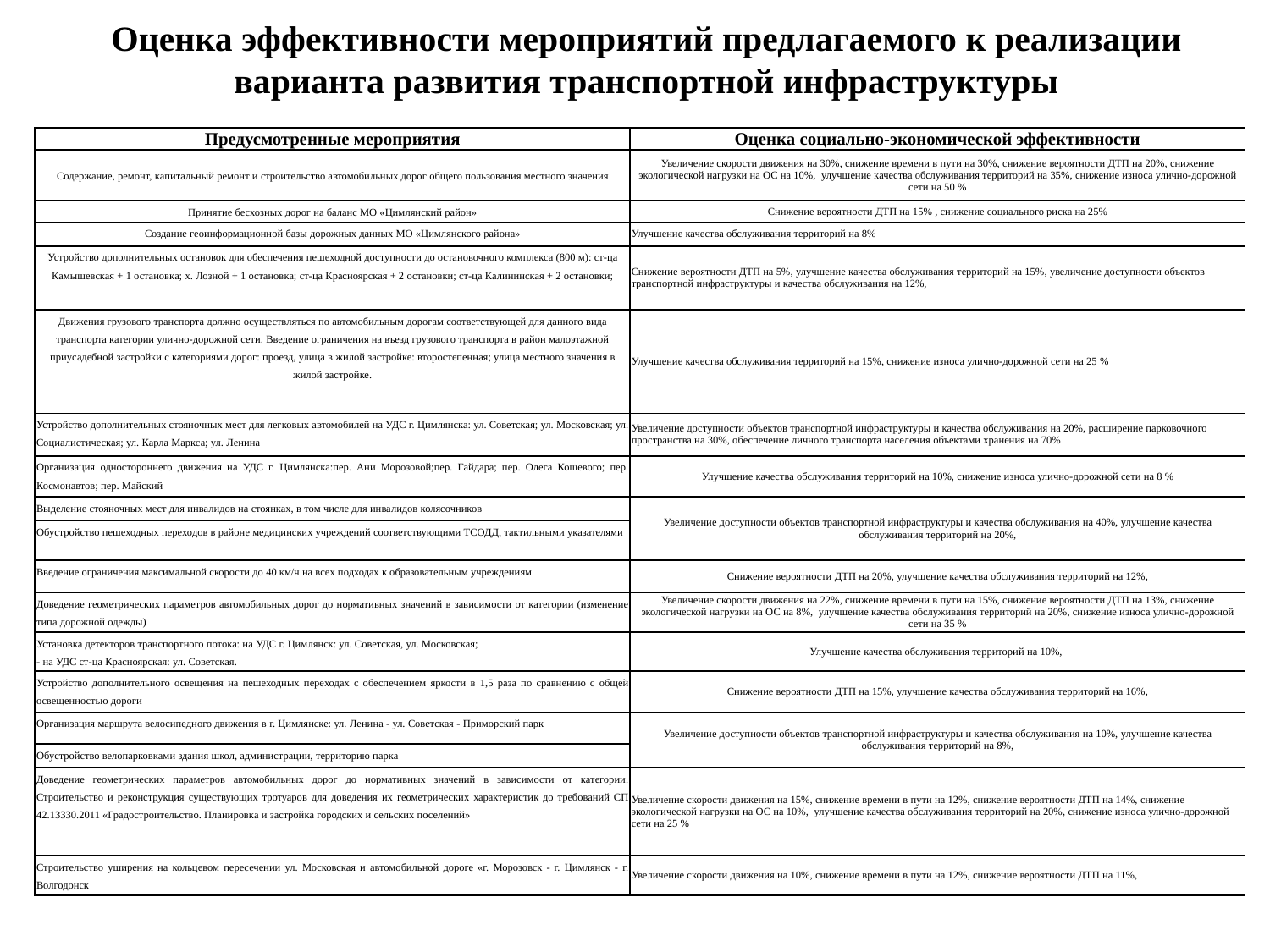

# Оценка эффективности мероприятий предлагаемого к реализации варианта развития транспортной инфраструктуры
| Предусмотренные мероприятия | Оценка социально-экономической эффективности |
| --- | --- |
| Содержание, ремонт, капитальный ремонт и строительство автомобильных дорог общего пользования местного значения | Увеличение скорости движения на 30%, снижение времени в пути на 30%, снижение вероятности ДТП на 20%, снижение экологической нагрузки на ОС на 10%, улучшение качества обслуживания территорий на 35%, снижение износа улично-дорожной сети на 50 % |
| Принятие бесхозных дорог на баланс МО «Цимлянский район» | Снижение вероятности ДТП на 15% , снижение социального риска на 25% |
| Создание геоинформационной базы дорожных данных МО «Цимлянского района» | Улучшение качества обслуживания территорий на 8% |
| Устройство дополнительных остановок для обеспечения пешеходной доступности до остановочного комплекса (800 м): ст-ца Камышевская + 1 остановка; х. Лозной + 1 остановка; ст-ца Красноярская + 2 остановки; ст-ца Калининская + 2 остановки; | Снижение вероятности ДТП на 5%, улучшение качества обслуживания территорий на 15%, увеличение доступности объектов транспортной инфраструктуры и качества обслуживания на 12%, |
| Движения грузового транспорта должно осуществляться по автомобильным дорогам соответствующей для данного вида транспорта категории улично-дорожной сети. Введение ограничения на въезд грузового транспорта в район малоэтажной приусадебной застройки с категориями дорог: проезд, улица в жилой застройке: второстепенная; улица местного значения в жилой застройке. | Улучшение качества обслуживания территорий на 15%, снижение износа улично-дорожной сети на 25 % |
| Устройство дополнительных стояночных мест для легковых автомобилей на УДС г. Цимлянска: ул. Советская; ул. Московская; ул. Социалистическая; ул. Карла Маркса; ул. Ленина | Увеличение доступности объектов транспортной инфраструктуры и качества обслуживания на 20%, расширение парковочного пространства на 30%, обеспечение личного транспорта населения объектами хранения на 70% |
| Организация одностороннего движения на УДС г. Цимлянска:пер. Ани Морозовой;пер. Гайдара; пер. Олега Кошевого; пер. Космонавтов; пер. Майский | Улучшение качества обслуживания территорий на 10%, снижение износа улично-дорожной сети на 8 % |
| Выделение стояночных мест для инвалидов на стоянках, в том числе для инвалидов колясочников | Увеличение доступности объектов транспортной инфраструктуры и качества обслуживания на 40%, улучшение качества обслуживания территорий на 20%, |
| Обустройство пешеходных переходов в районе медицинских учреждений соответствующими ТСОДД, тактильными указателями |  |
| Введение ограничения максимальной скорости до 40 км/ч на всех подходах к образовательным учреждениям | Снижение вероятности ДТП на 20%, улучшение качества обслуживания территорий на 12%, |
| Доведение геометрических параметров автомобильных дорог до нормативных значений в зависимости от категории (изменение типа дорожной одежды) | Увеличение скорости движения на 22%, снижение времени в пути на 15%, снижение вероятности ДТП на 13%, снижение экологической нагрузки на ОС на 8%, улучшение качества обслуживания территорий на 20%, снижение износа улично-дорожной сети на 35 % |
| Установка детекторов транспортного потока: на УДС г. Цимлянск: ул. Советская, ул. Московская; - на УДС ст-ца Красноярская: ул. Советская. | Улучшение качества обслуживания территорий на 10%, |
| Устройство дополнительного освещения на пешеходных переходах с обеспечением яркости в 1,5 раза по сравнению с общей освещенностью дороги | Снижение вероятности ДТП на 15%, улучшение качества обслуживания территорий на 16%, |
| Организация маршрута велосипедного движения в г. Цимлянске: ул. Ленина - ул. Советская - Приморский парк | Увеличение доступности объектов транспортной инфраструктуры и качества обслуживания на 10%, улучшение качества обслуживания территорий на 8%, |
| Обустройство велопарковками здания школ, администрации, территорию парка |  |
| Доведение геометрических параметров автомобильных дорог до нормативных значений в зависимости от категории. Строительство и реконструкция существующих тротуаров для доведения их геометрических характеристик до требований СП 42.13330.2011 «Градостроительство. Планировка и застройка городских и сельских поселений» | Увеличение скорости движения на 15%, снижение времени в пути на 12%, снижение вероятности ДТП на 14%, снижение экологической нагрузки на ОС на 10%, улучшение качества обслуживания территорий на 20%, снижение износа улично-дорожной сети на 25 % |
| Строительство уширения на кольцевом пересечении ул. Московская и автомобильной дороге «г. Морозовск - г. Цимлянск - г. Волгодонск | Увеличение скорости движения на 10%, снижение времени в пути на 12%, снижение вероятности ДТП на 11%, |